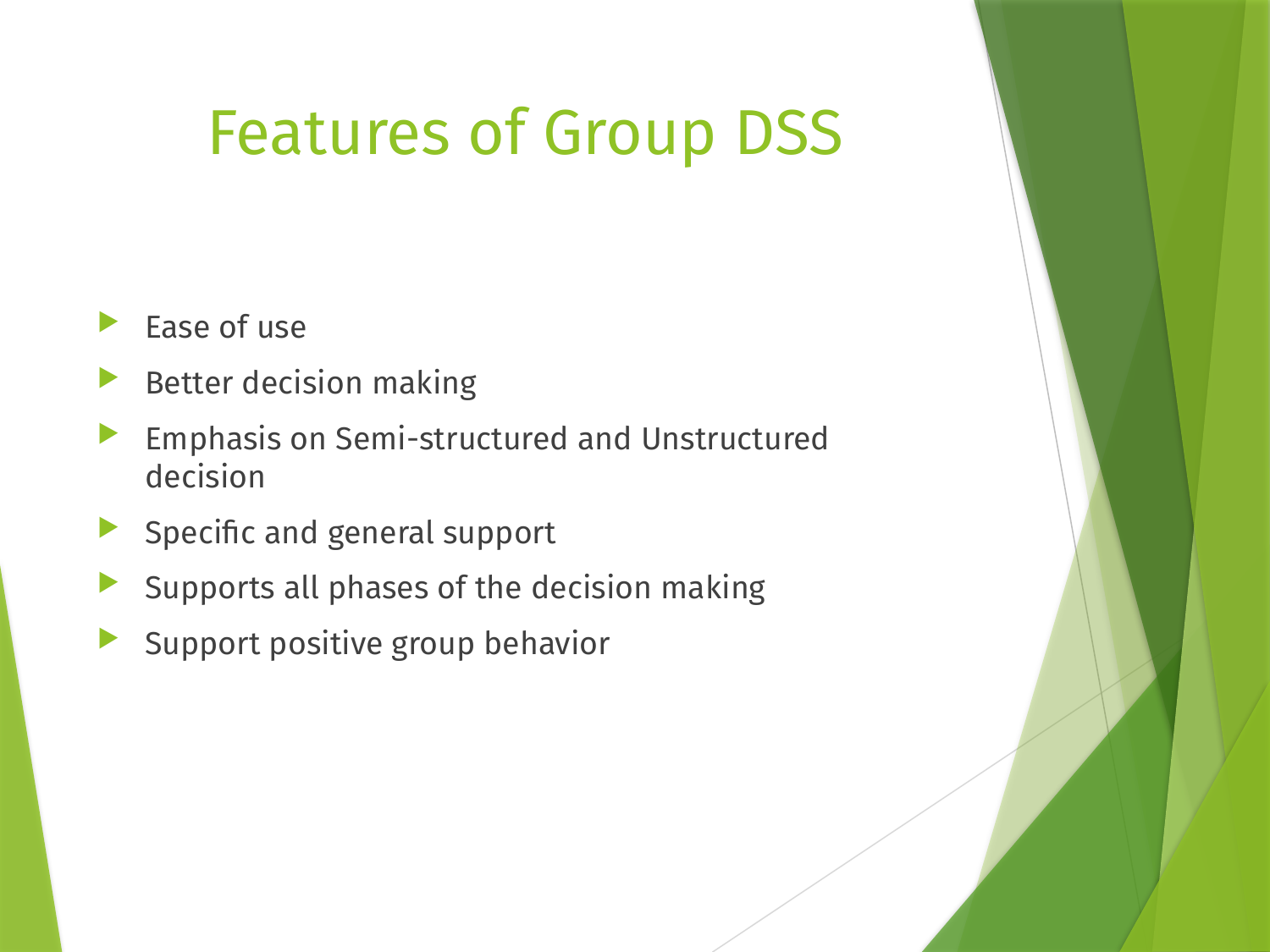

# Features of Group DSS
Ease of use
Better decision making
Emphasis on Semi-structured and Unstructured decision
Specific and general support
Supports all phases of the decision making
Support positive group behavior